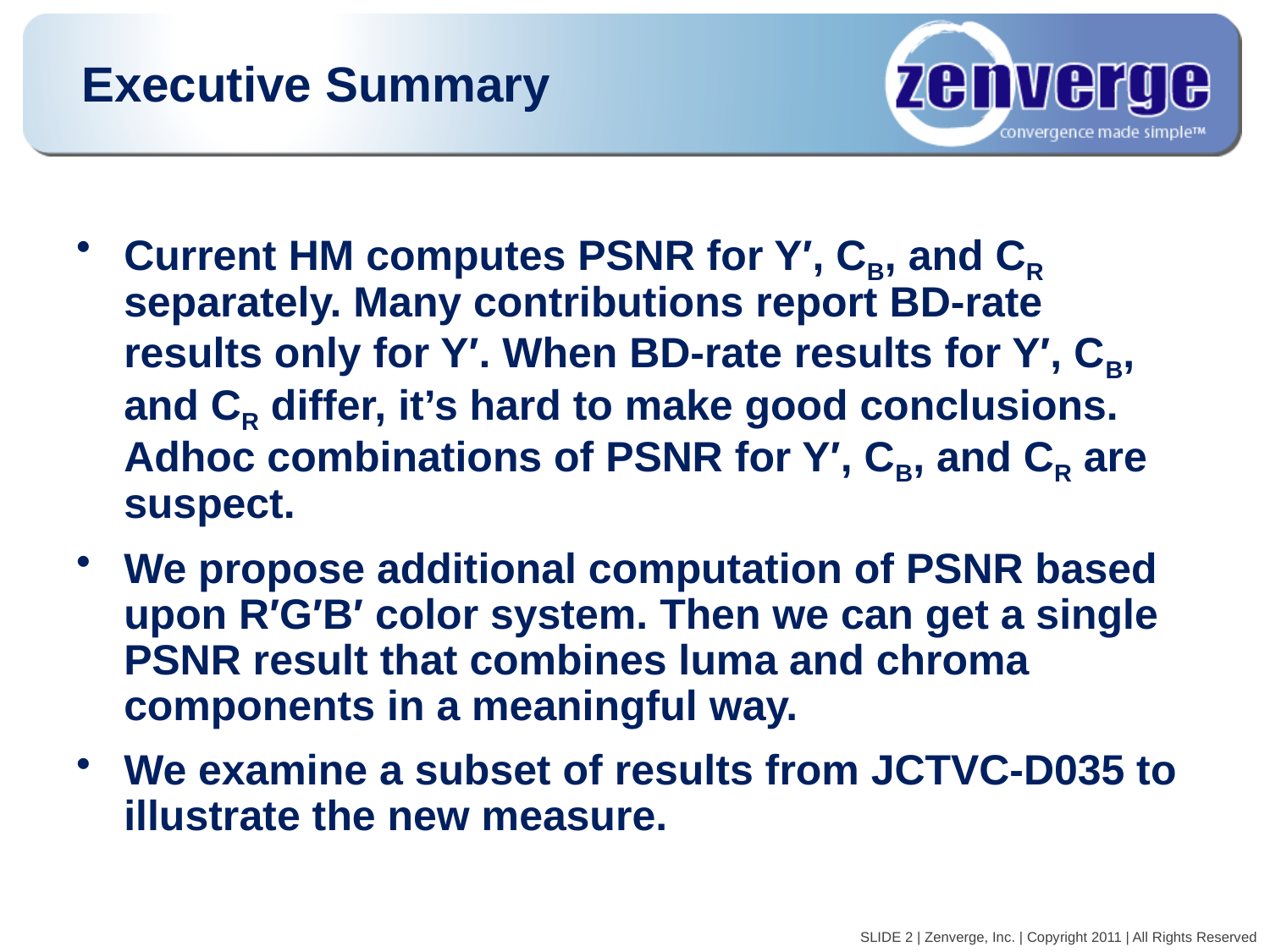

# Executive Summary
Current HM computes PSNR for Y′, CB, and CR separately. Many contributions report BD-rate results only for Y′. When BD-rate results for Y′, CB, and CR differ, it’s hard to make good conclusions. Adhoc combinations of PSNR for Y′, CB, and CR are suspect.
We propose additional computation of PSNR based upon R′G′B′ color system. Then we can get a single PSNR result that combines luma and chroma components in a meaningful way.
We examine a subset of results from JCTVC-D035 to illustrate the new measure.